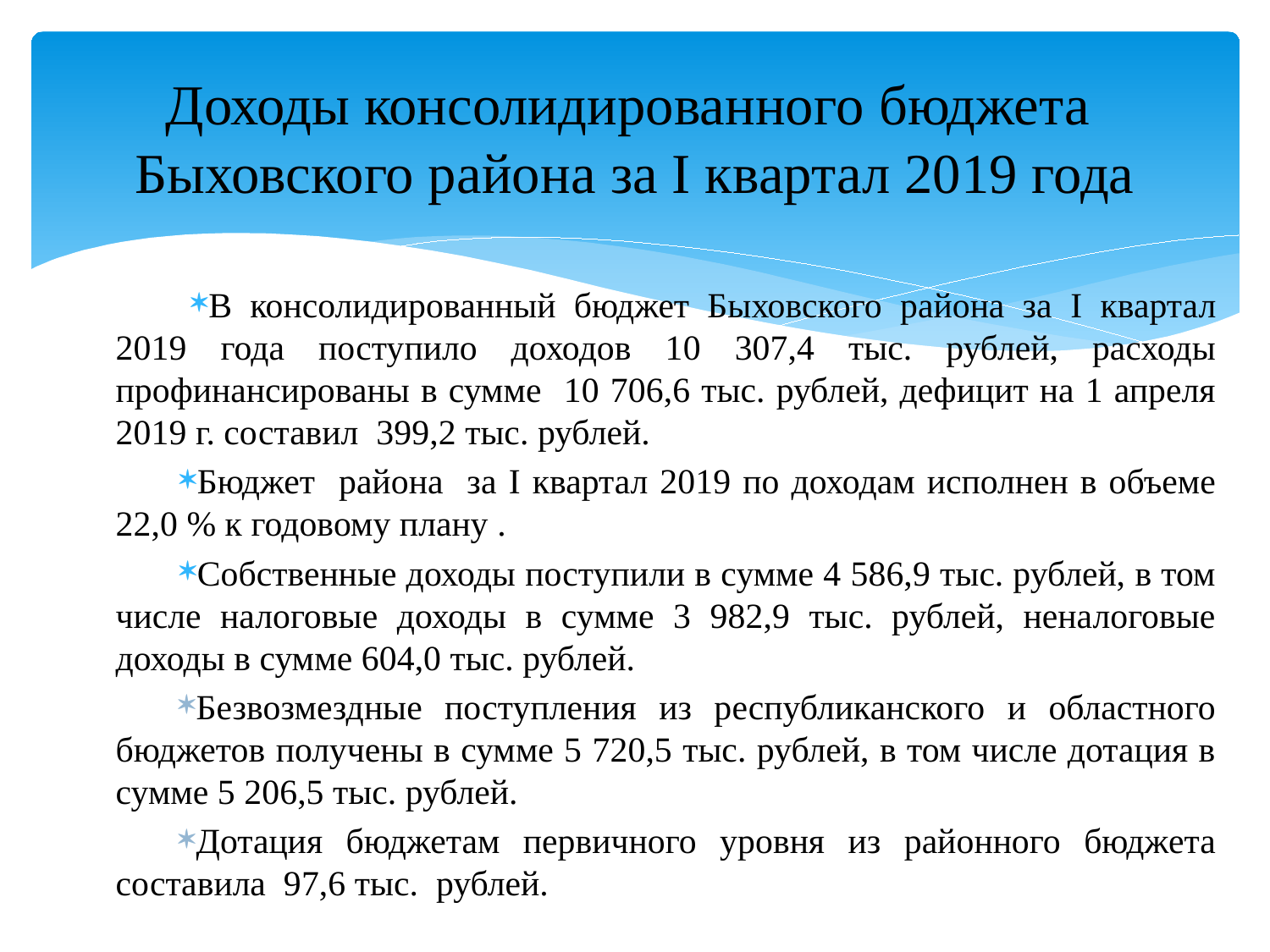

# Доходы консолидированного бюджета  Быховского района за I квартал 2019 года
В консолидированный бюджет Быховского района за I квартал 2019 года поступило доходов 10 307,4 тыс. рублей, расходы профинансированы в сумме  10 706,6 тыс. рублей, дефицит на 1 апреля 2019 г. составил  399,2 тыс. рублей.
Бюджет  района  за I квартал 2019 по доходам исполнен в объеме 22,0 % к годовому плану .
Собственные доходы поступили в сумме 4 586,9 тыс. рублей, в том числе налоговые доходы в сумме 3 982,9 тыс. рублей, неналоговые доходы в сумме 604,0 тыс. рублей.
Безвозмездные поступления из республиканского и областного бюджетов получены в сумме 5 720,5 тыс. рублей, в том числе дотация в сумме 5 206,5 тыс. рублей.
Дотация бюджетам первичного уровня из районного бюджета составила  97,6 тыс.  рублей.